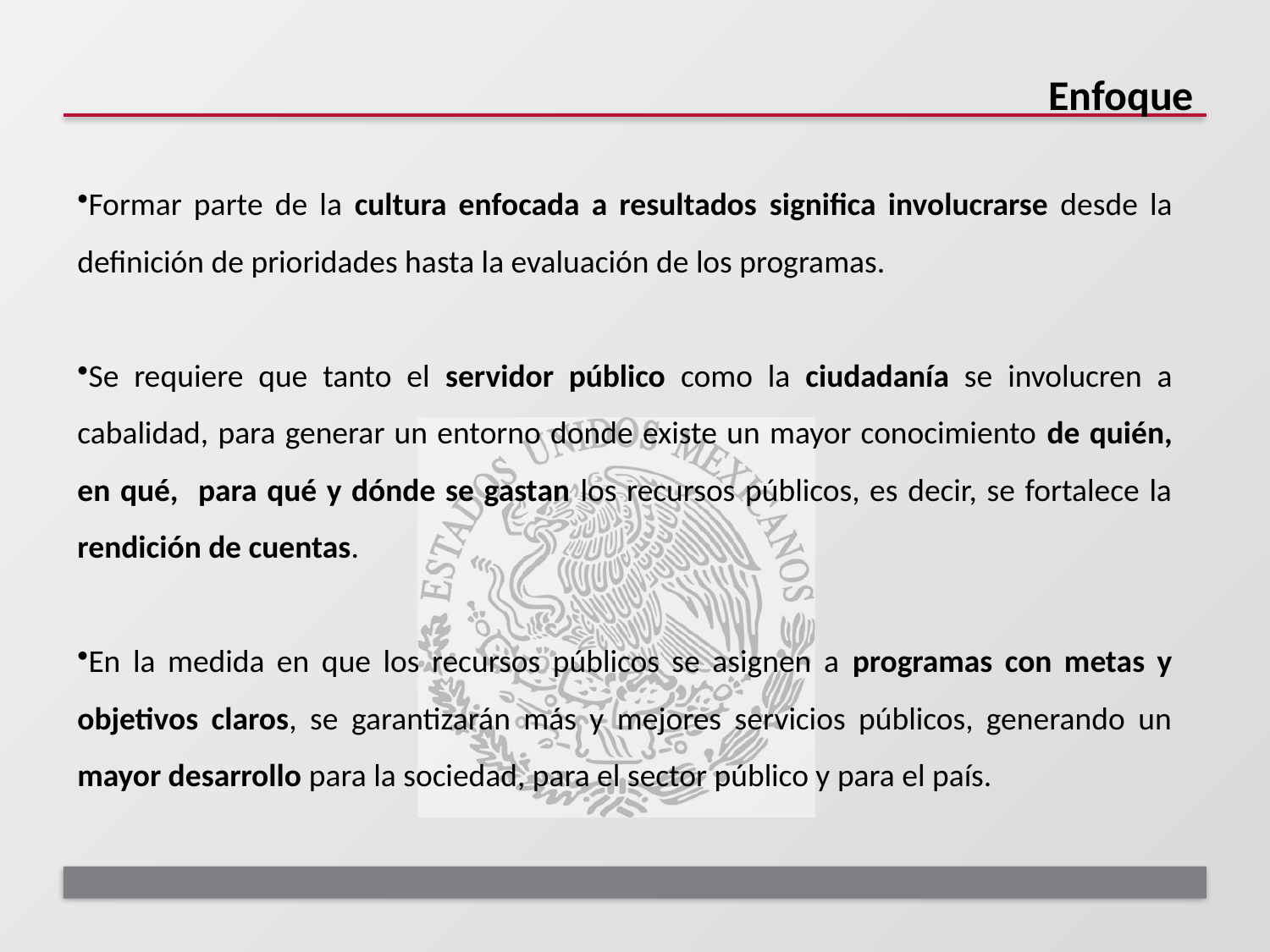

# Enfoque
Formar parte de la cultura enfocada a resultados significa involucrarse desde la definición de prioridades hasta la evaluación de los programas.

Se requiere que tanto el servidor público como la ciudadanía se involucren a cabalidad, para generar un entorno donde existe un mayor conocimiento de quién, en qué,  para qué y dónde se gastan los recursos públicos, es decir, se fortalece la rendición de cuentas.

En la medida en que los recursos públicos se asignen a programas con metas y objetivos claros, se garantizarán más y mejores servicios públicos, generando un mayor desarrollo para la sociedad, para el sector público y para el país.